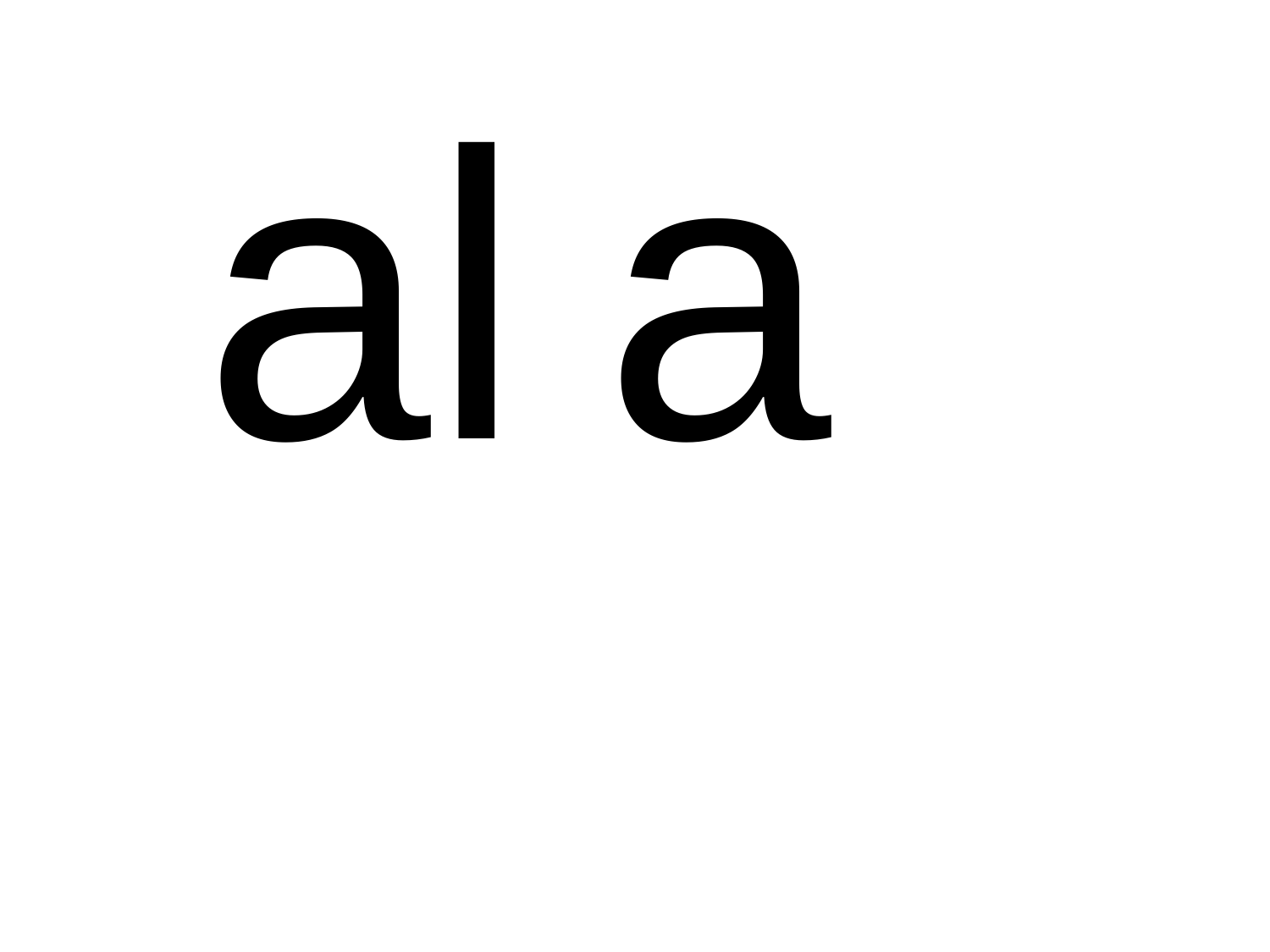

| al |
| --- |
| a |
| --- |